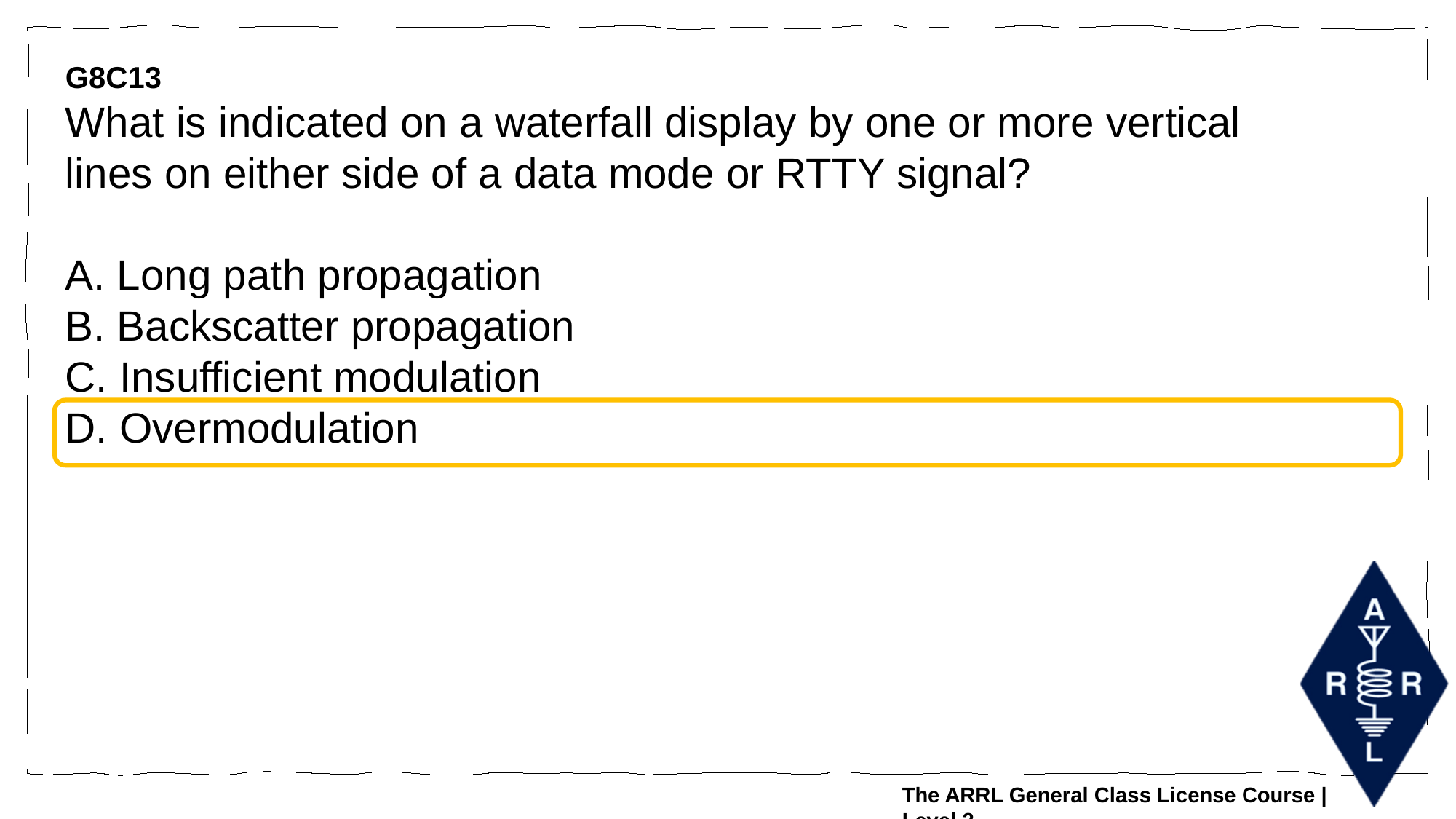

G8C13
What is indicated on a waterfall display by one or more vertical lines on either side of a data mode or RTTY signal?

A. Long path propagation
B. Backscatter propagation
C. Insufficient modulation
D. Overmodulation